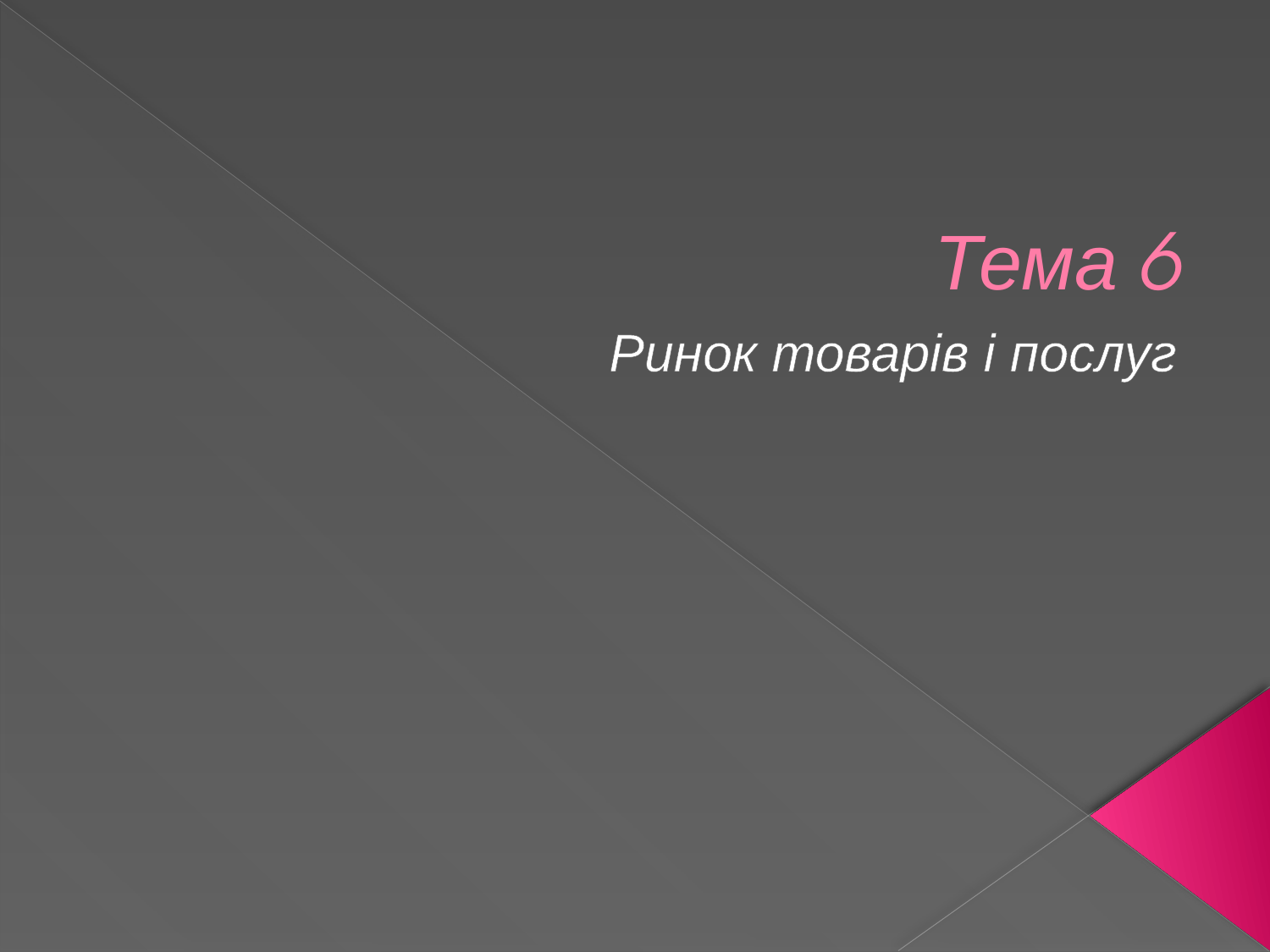

# Тема 6
Ринок товарів і послуг